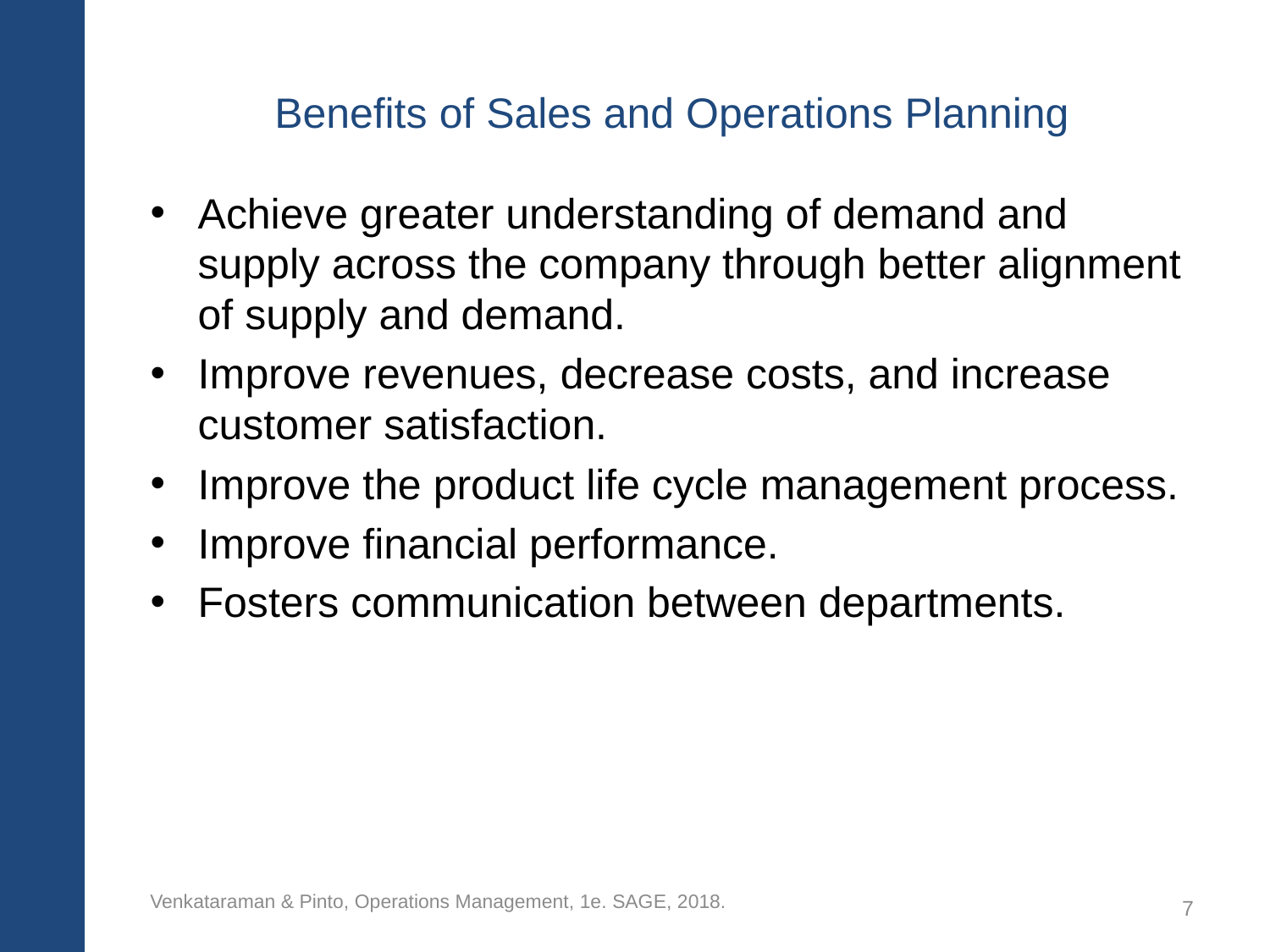

# Benefits of Sales and Operations Planning
Achieve greater understanding of demand and supply across the company through better alignment of supply and demand.
Improve revenues, decrease costs, and increase customer satisfaction.
Improve the product life cycle management process.
Improve financial performance.
Fosters communication between departments.
Venkataraman & Pinto, Operations Management, 1e. SAGE, 2018.
7